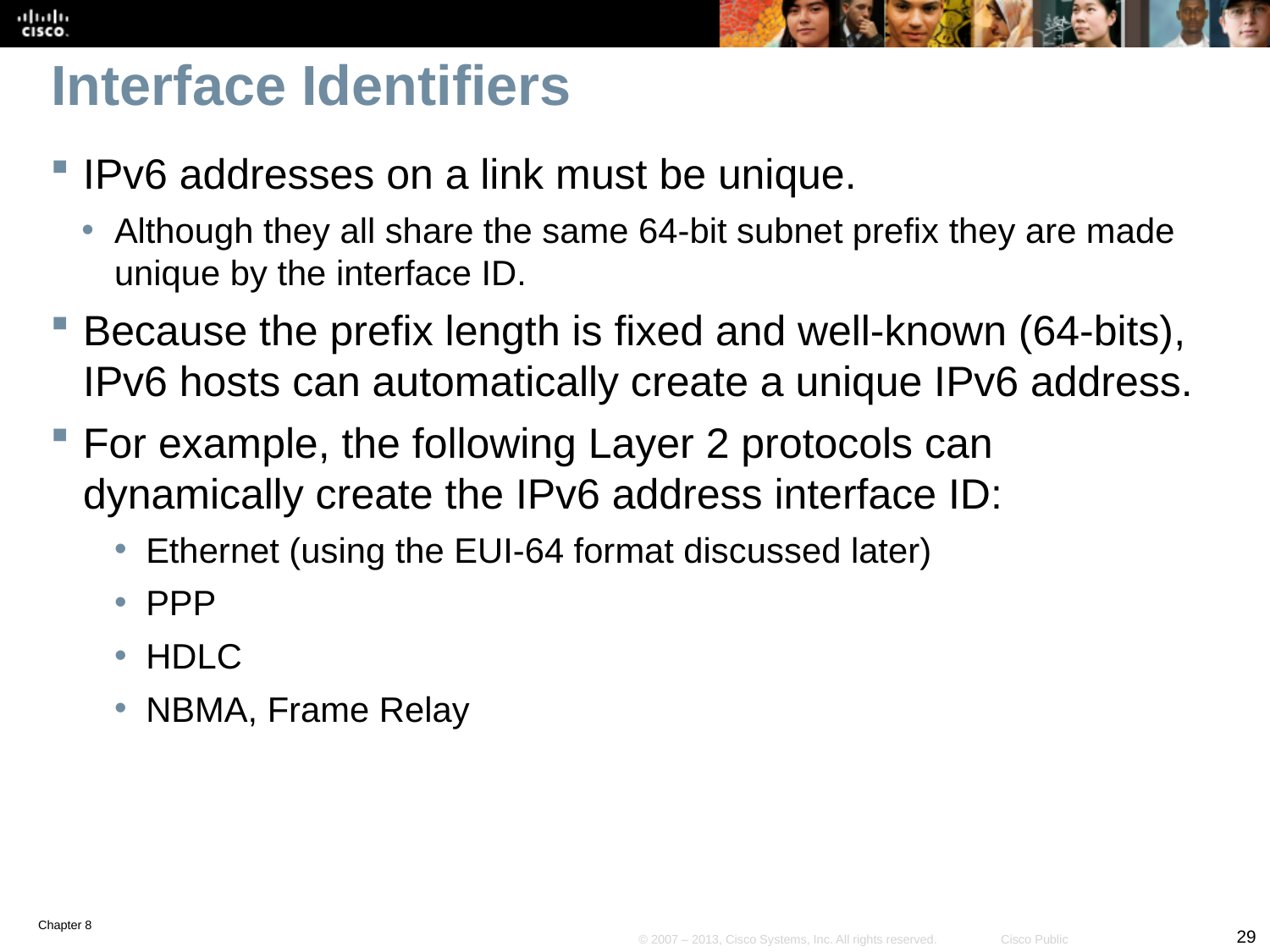

# Interface Identifiers
IPv6 addresses on a link must be unique.
Although they all share the same 64-bit subnet prefix they are made unique by the interface ID.
Because the prefix length is fixed and well-known (64-bits), IPv6 hosts can automatically create a unique IPv6 address.
For example, the following Layer 2 protocols can dynamically create the IPv6 address interface ID:
Ethernet (using the EUI-64 format discussed later)
PPP
HDLC
NBMA, Frame Relay